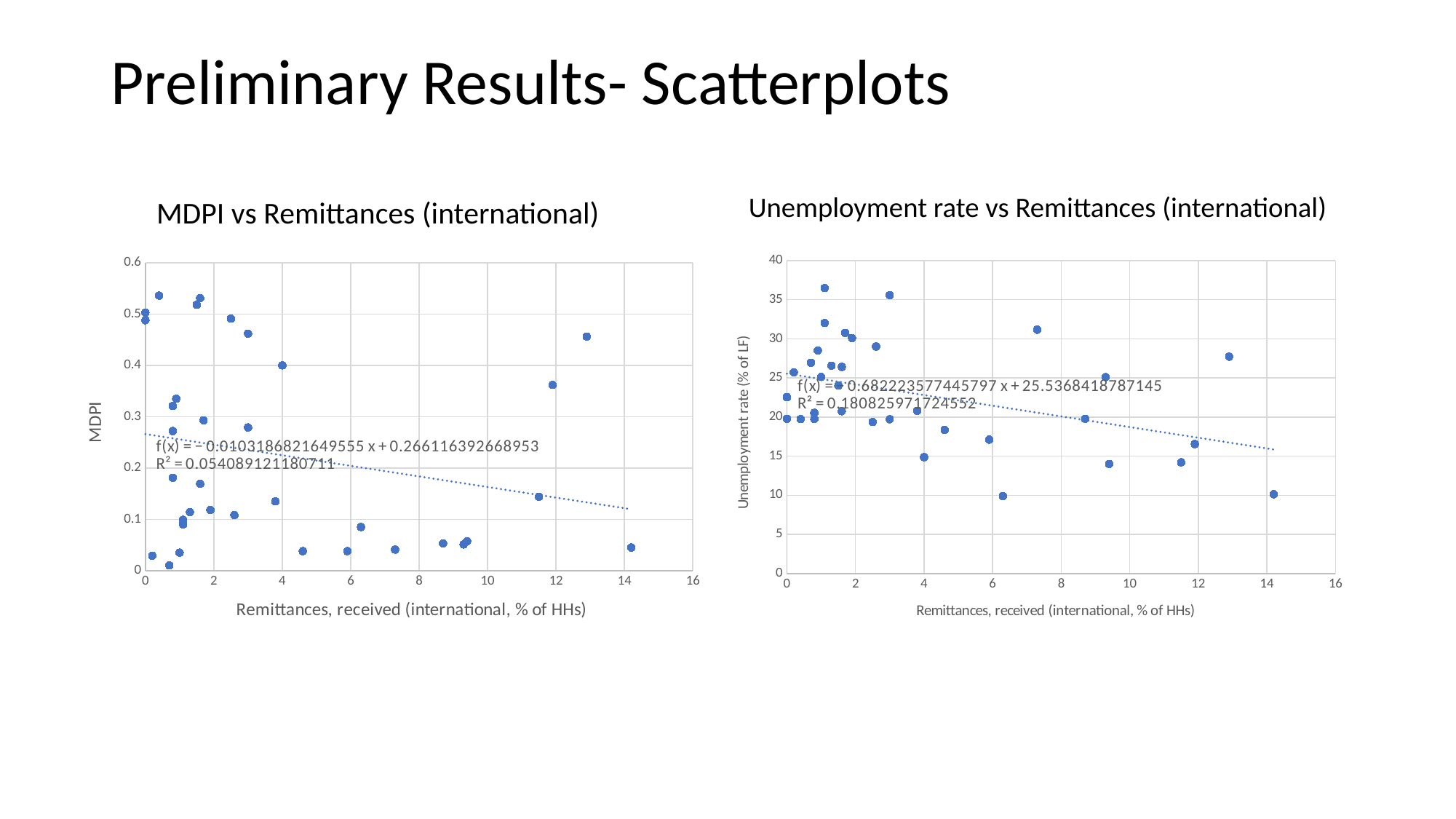

# Preliminary Results- Scatterplots
Unemployment rate vs Remittances (international)
MDPI vs Remittances (international)

### Chart

| Category | Unemployment rate |
|---|---|

### Chart

| Category | MPI |
|---|---|